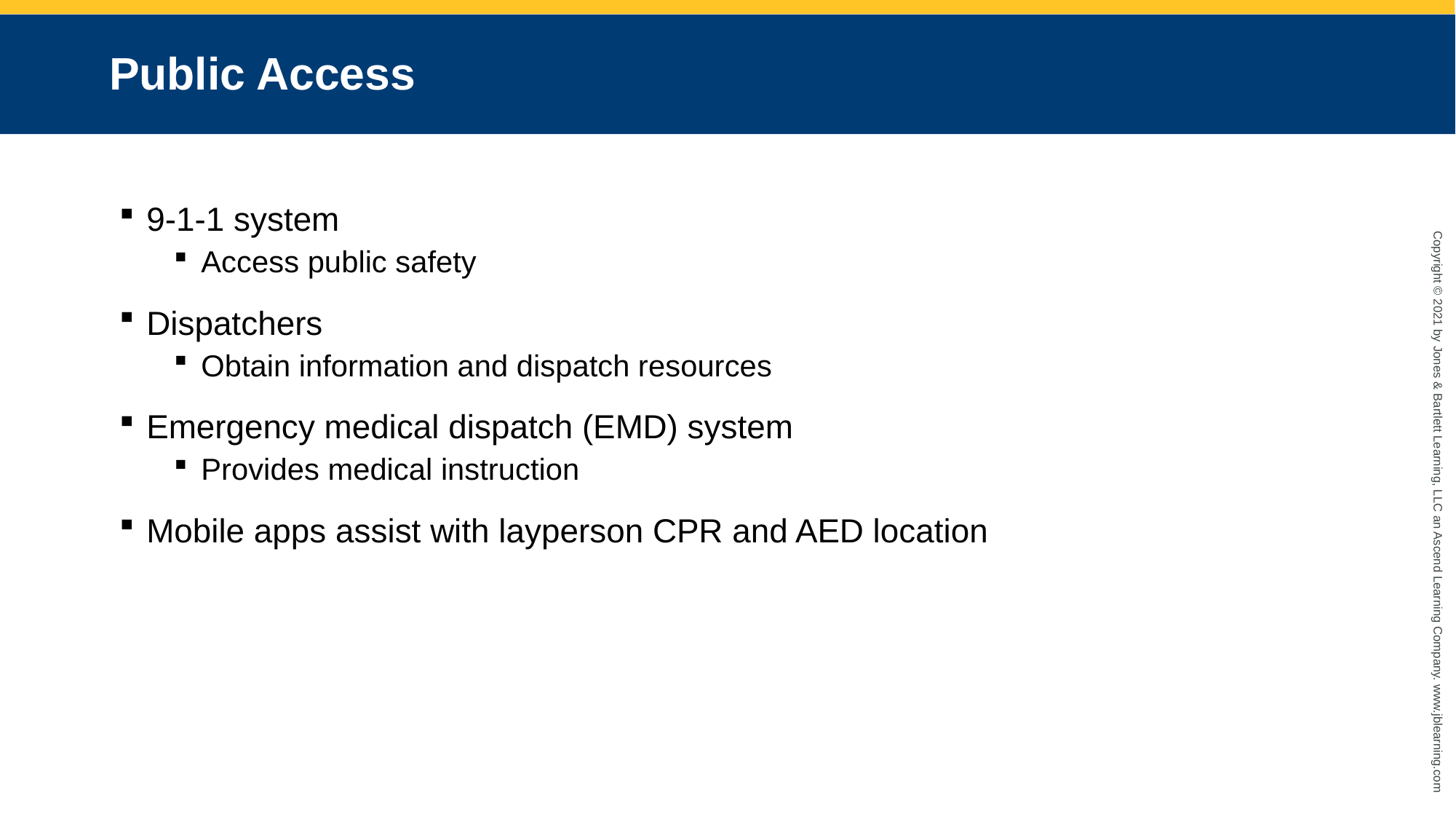

Public Access
9-1-1 system
Access public safety
Dispatchers
Obtain information and dispatch resources
Emergency medical dispatch (EMD) system
Provides medical instruction
Mobile apps assist with layperson CPR and AED location